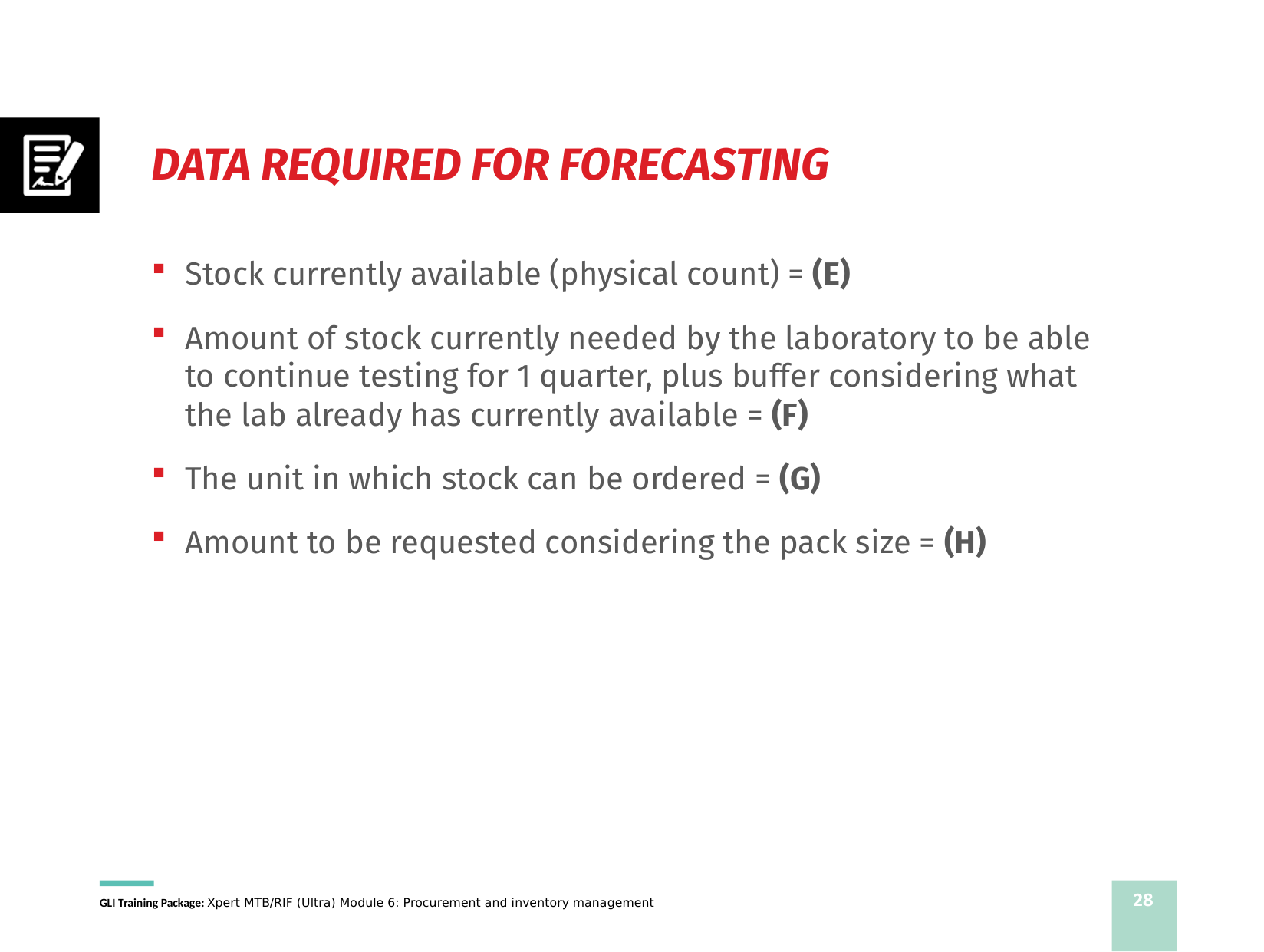

# DATA REQUIRED FOR FORECASTING
Stock currently available (physical count) = (E)
Amount of stock currently needed by the laboratory to be able to continue testing for 1 quarter, plus buffer considering what the lab already has currently available = (F)
The unit in which stock can be ordered = (G)
Amount to be requested considering the pack size = (H)